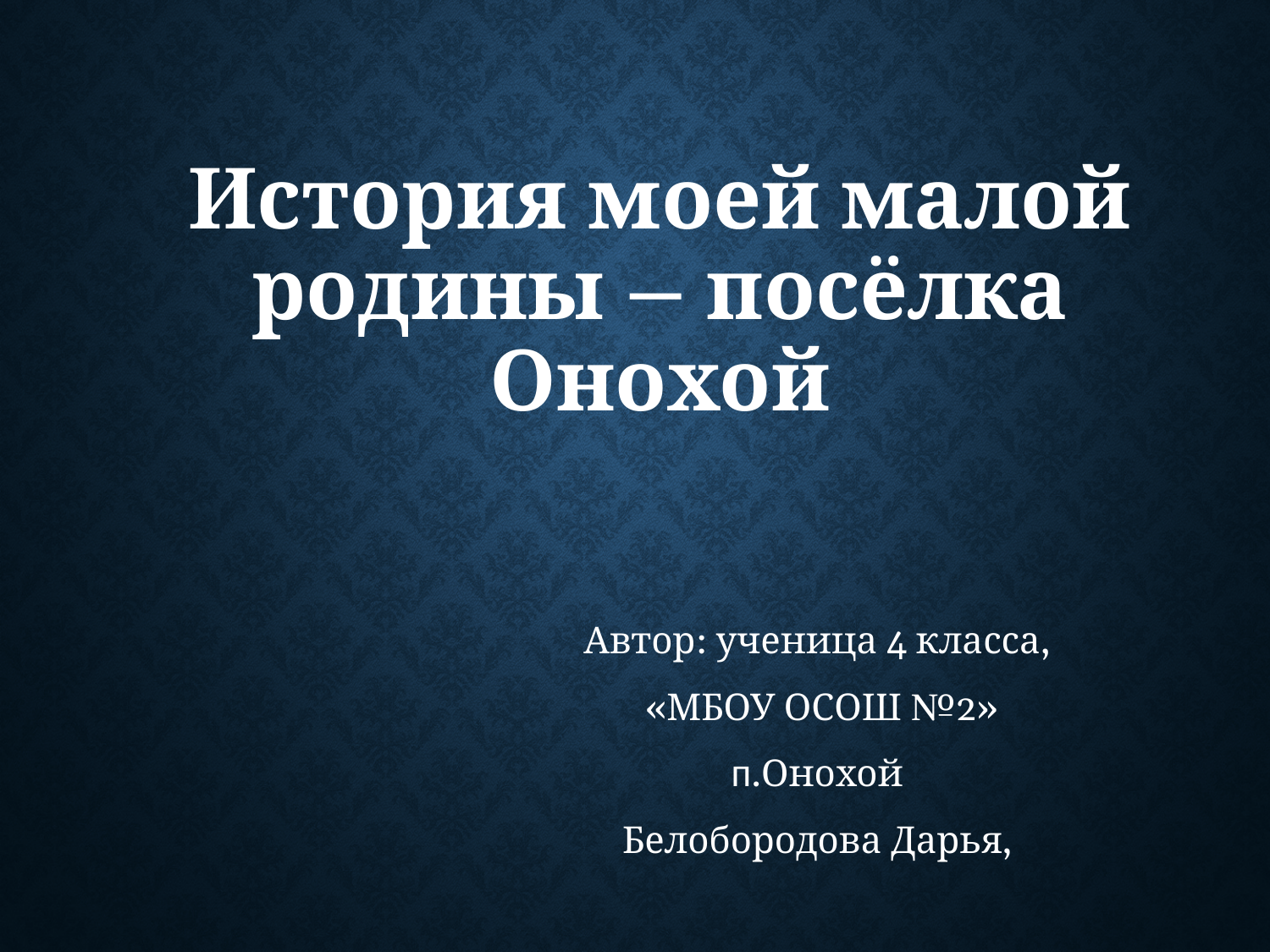

# История моей малой родины – посёлка Онохой
Автор: ученица 4 класса,
 «МБОУ ОСОШ №2»
п.Онохой
 Белобородова Дарья,